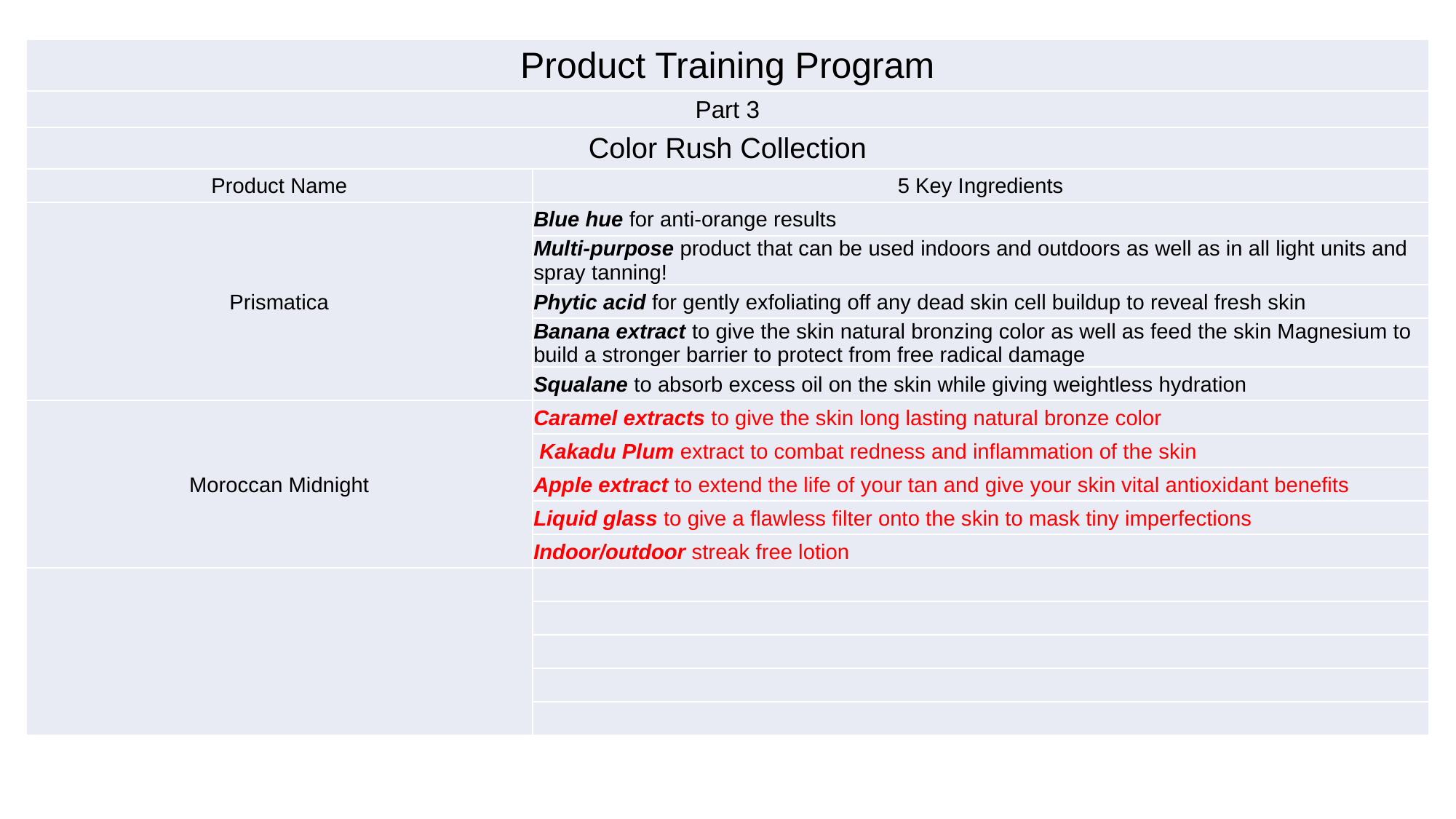

| Product Training Program |  |
| --- | --- |
| Part 3 |  |
| Color Rush Collection |  |
| Product Name | 5 Key Ingredients |
| Prismatica | Blue hue for anti-orange results |
|  | Multi-purpose product that can be used indoors and outdoors as well as in all light units and spray tanning! |
|  | Phytic acid for gently exfoliating off any dead skin cell buildup to reveal fresh skin |
|  | Banana extract to give the skin natural bronzing color as well as feed the skin Magnesium to build a stronger barrier to protect from free radical damage |
|  | Squalane to absorb excess oil on the skin while giving weightless hydration |
| Moroccan Midnight | Caramel extracts to give the skin long lasting natural bronze color |
|  | Kakadu Plum extract to combat redness and inflammation of the skin |
|  | Apple extract to extend the life of your tan and give your skin vital antioxidant benefits |
|  | Liquid glass to give a flawless filter onto the skin to mask tiny imperfections |
|  | Indoor/outdoor streak free lotion |
|  |  |
|  |  |
|  |  |
|  |  |
|  |  |